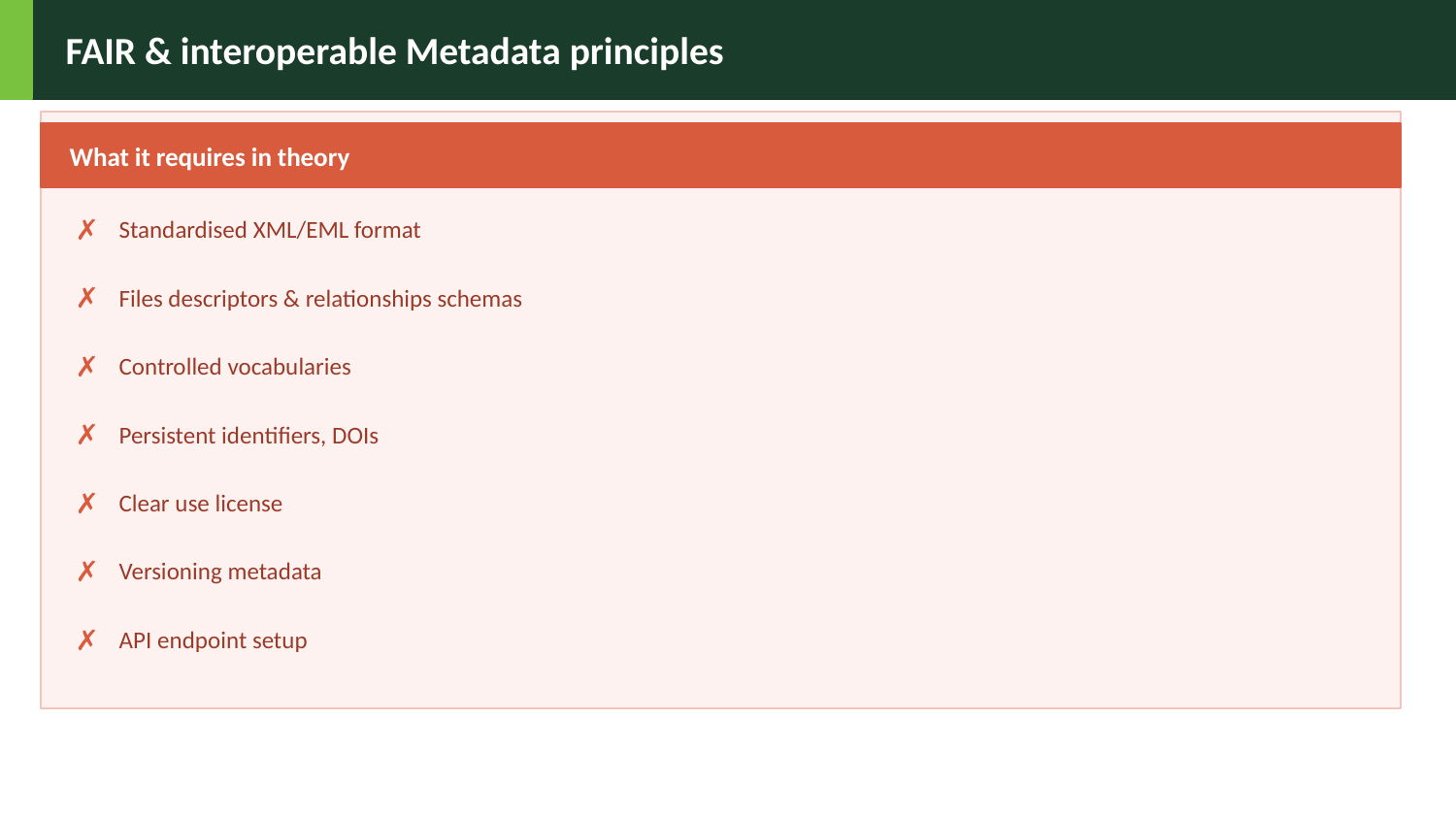

FAIR & interoperable Metadata principles

What it requires in theory
✗
Standardised XML/EML format
✗
Files descriptors & relationships schemas
✗
Controlled vocabularies
✗
Persistent identifiers, DOIs
✗
Clear use license
✗
Versioning metadata
✗
API endpoint setup